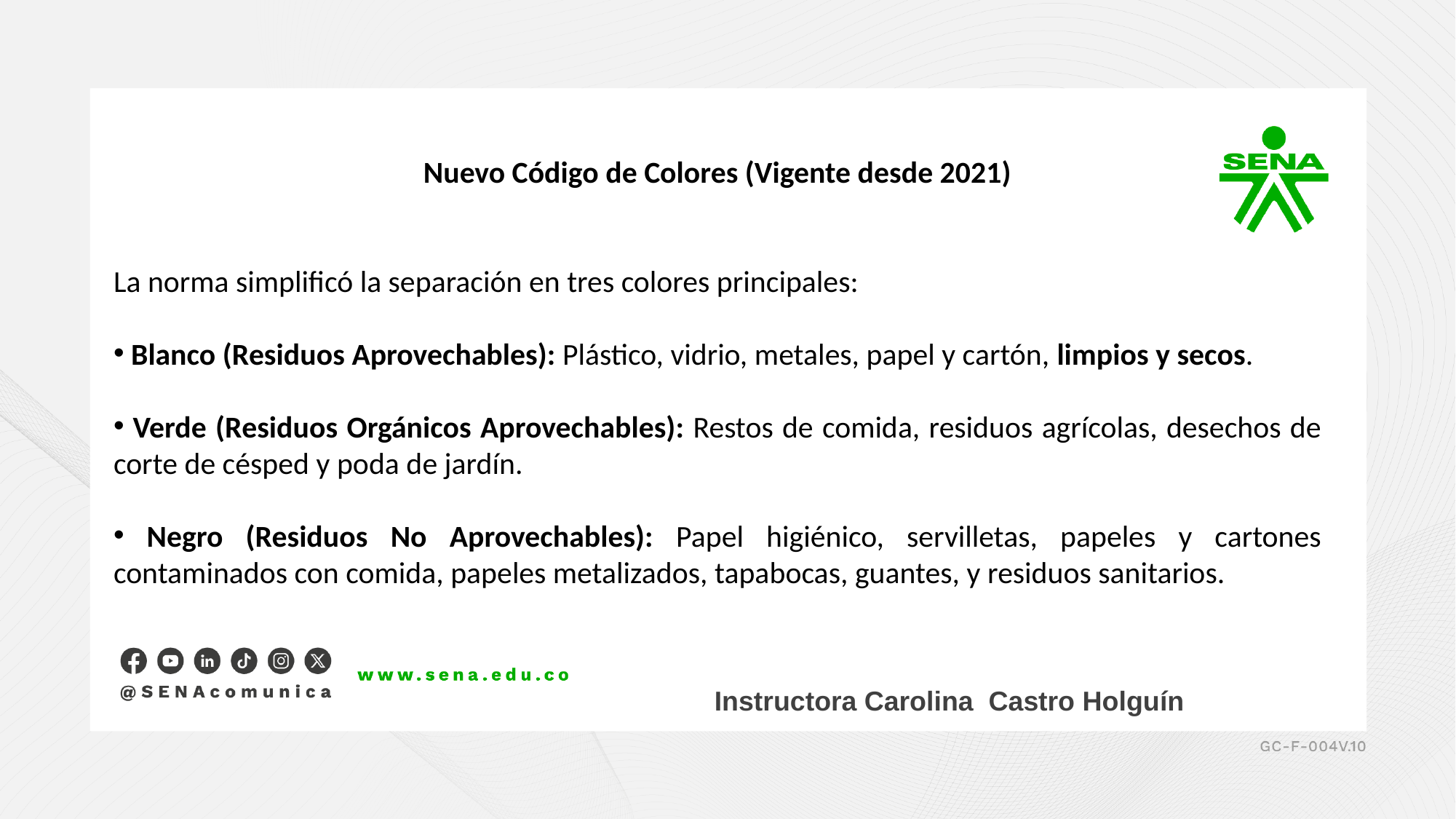

Nuevo Código de Colores (Vigente desde 2021)

La norma simplificó la separación en tres colores principales:

 Blanco (Residuos Aprovechables): Plástico, vidrio, metales, papel y cartón, limpios y secos.

 Verde (Residuos Orgánicos Aprovechables): Restos de comida, residuos agrícolas, desechos de corte de césped y poda de jardín.

 Negro (Residuos No Aprovechables): Papel higiénico, servilletas, papeles y cartones contaminados con comida, papeles metalizados, tapabocas, guantes, y residuos sanitarios.

Instructora Carolina  Castro Holguín